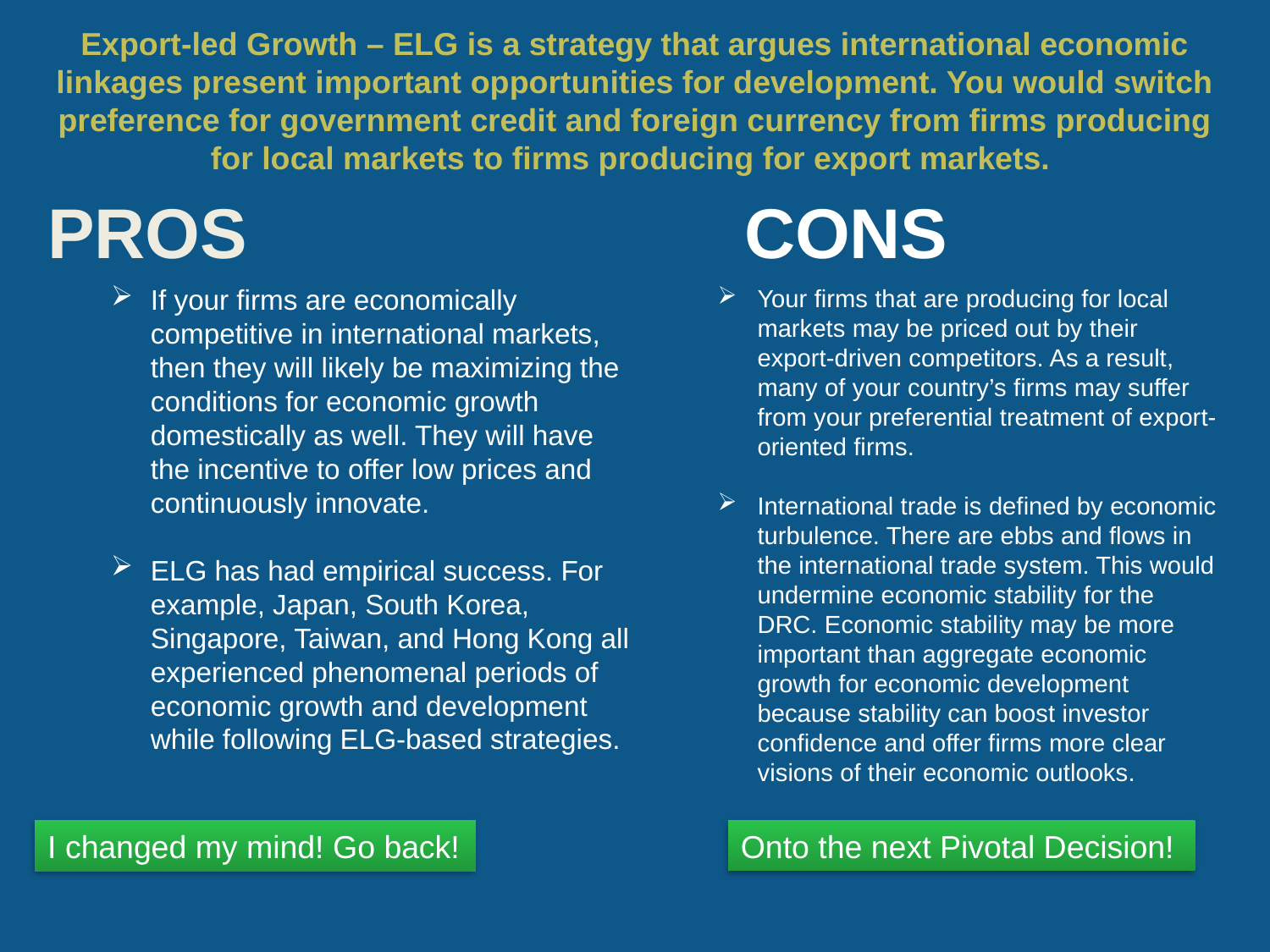

# Export-led Growth – ELG is a strategy that argues international economic linkages present important opportunities for development. You would switch preference for government credit and foreign currency from firms producing for local markets to firms producing for export markets.
If your firms are economically competitive in international markets, then they will likely be maximizing the conditions for economic growth domestically as well. They will have the incentive to offer low prices and continuously innovate.

ELG has had empirical success. For example, Japan, South Korea, Singapore, Taiwan, and Hong Kong all experienced phenomenal periods of economic growth and development while following ELG-based strategies.
Your firms that are producing for local markets may be priced out by their export-driven competitors. As a result, many of your country’s firms may suffer from your preferential treatment of export-oriented firms.

International trade is defined by economic turbulence. There are ebbs and flows in the international trade system. This would undermine economic stability for the DRC. Economic stability may be more important than aggregate economic growth for economic development because stability can boost investor confidence and offer firms more clear visions of their economic outlooks.